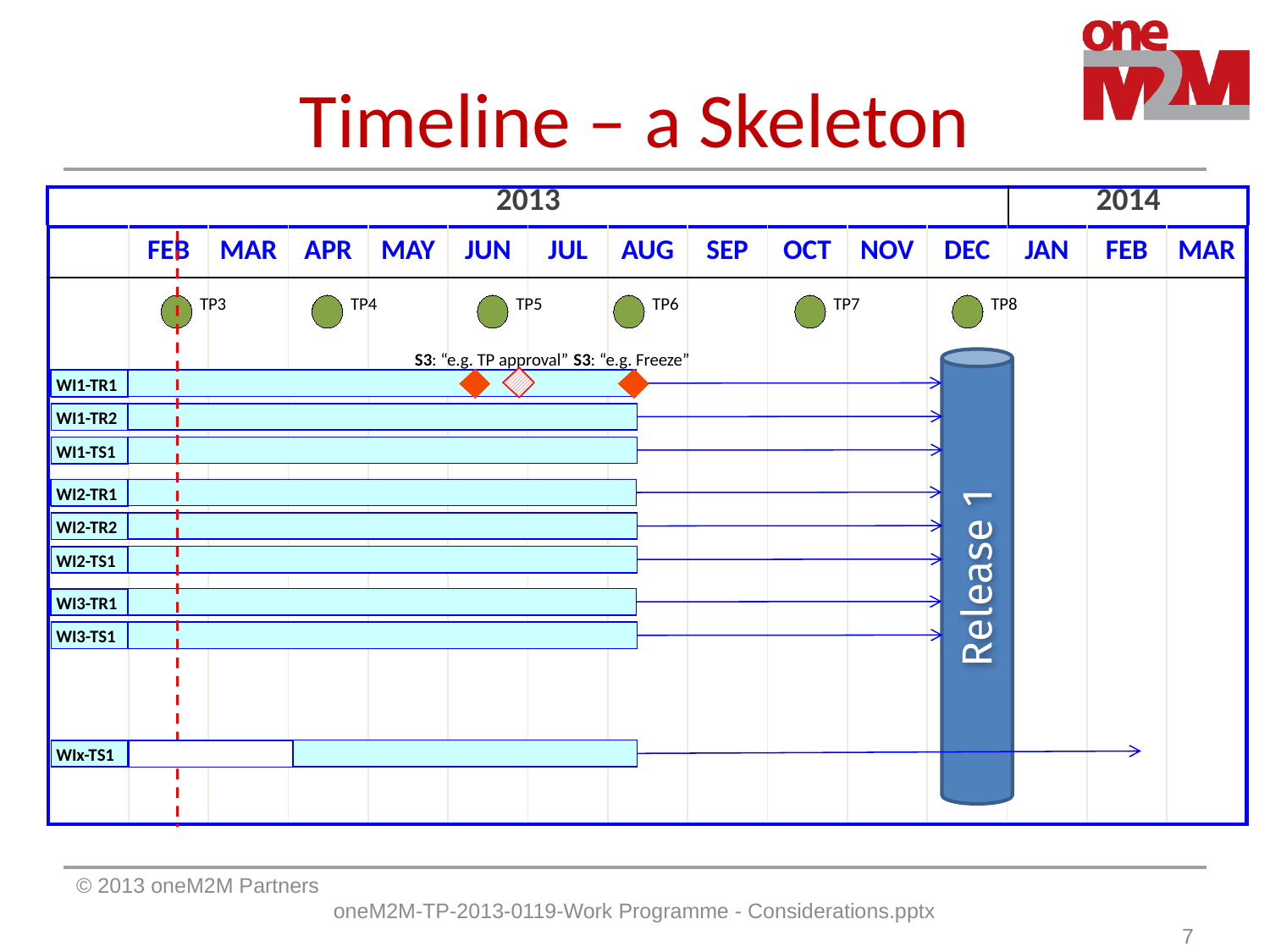

# Timeline – a Skeleton
| 2013 | 2014 |
| --- | --- |
|  | FEB | MAR | APR | MAY | JUN | JUL | AUG | SEP | OCT | NOV | DEC | JAN | FEB | MAR |
| --- | --- | --- | --- | --- | --- | --- | --- | --- | --- | --- | --- | --- | --- | --- |
|  |  |  |  |  |  |  |  |  |  |  |  |  |  |  |

TP3

TP4

TP5

TP6

TP7

TP8

S3: “e.g. TP approval”

S3: “e.g. Freeze”

WI1-TR1

WI1-TR2

WI1-TS1

WI2-TR1

WI2-TR2

WI2-TS1

Release 1
WI3-TR1

WI3-TS1

WIx-TS1

© 2013 oneM2M Partners
oneM2M-TP-2013-0119-Work Programme - Considerations.pptx
7